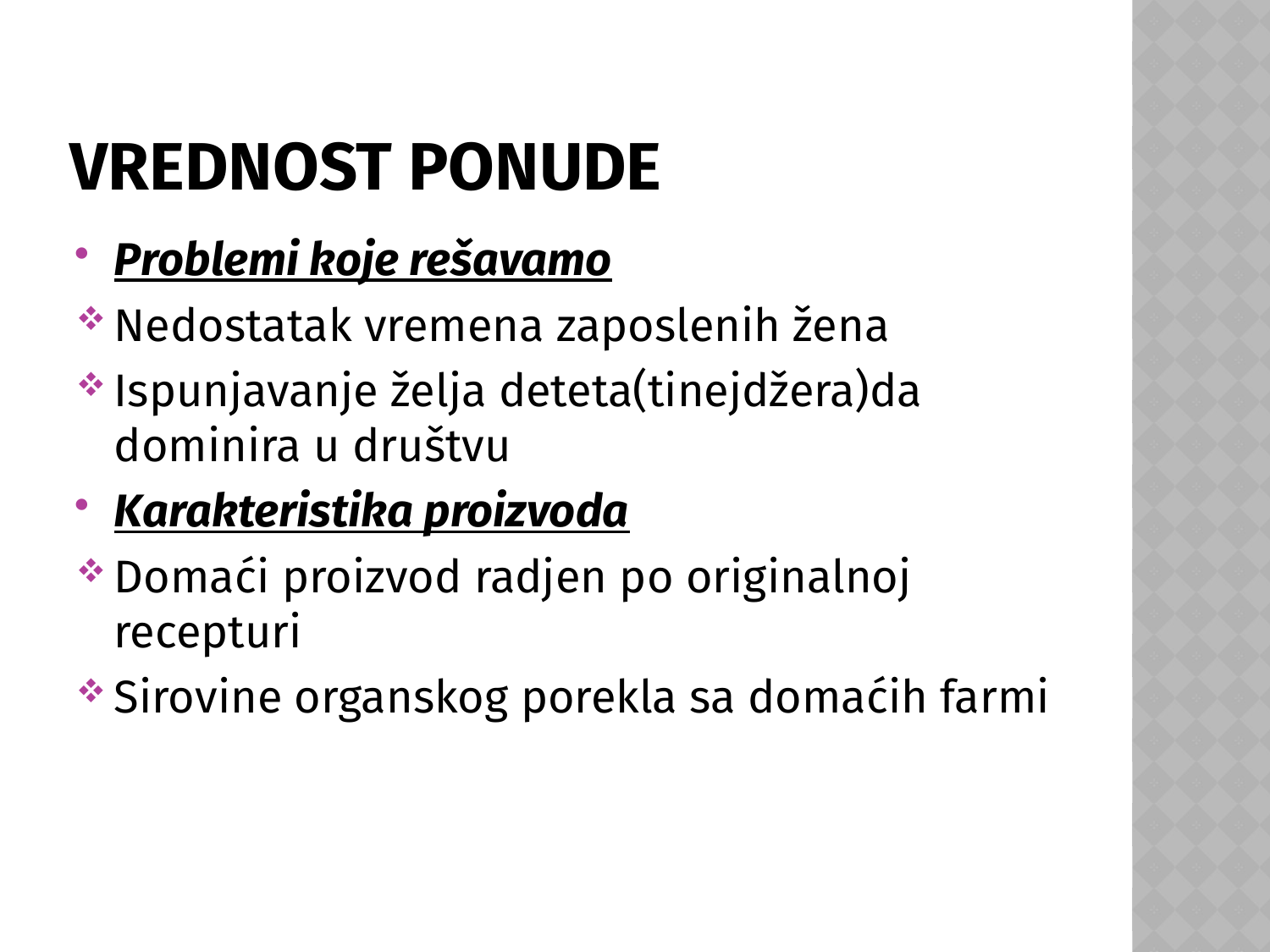

# Vrednost ponude
Problemi koje rešavamo
Nedostatak vremena zaposlenih žena
Ispunjavanje želja deteta(tinejdžera)da dominira u društvu
Karakteristika proizvoda
Domaći proizvod radjen po originalnoj recepturi
Sirovine organskog porekla sa domaćih farmi